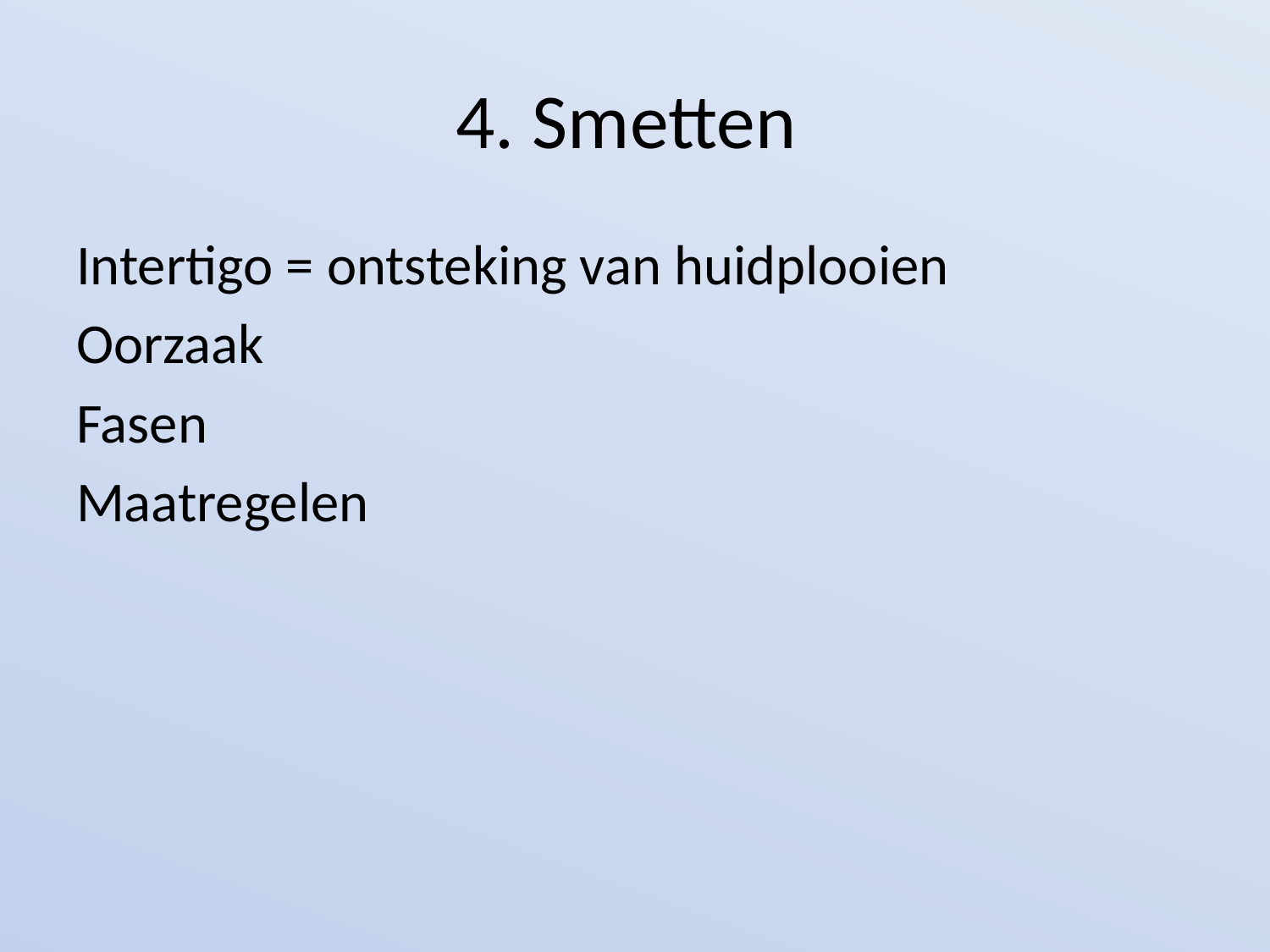

# 4. Smetten
Intertigo = ontsteking van huidplooien
Oorzaak
Fasen
Maatregelen